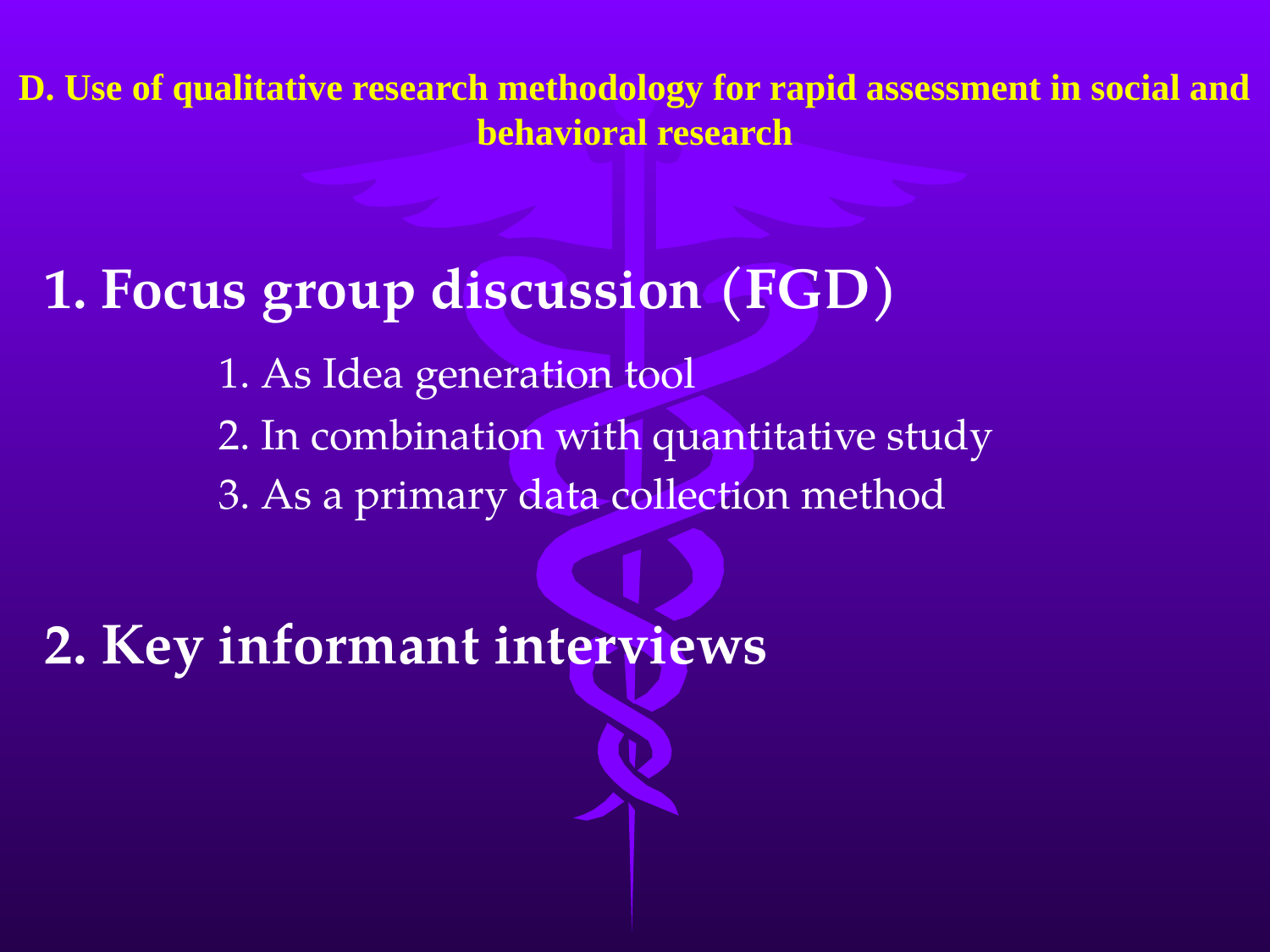

# D. Use of qualitative research methodology for rapid assessment in social and behavioral research
1. Focus group discussion (FGD)
		1. As Idea generation tool
		2. In combination with quantitative study
		3. As a primary data collection method

2. Key informant interviews